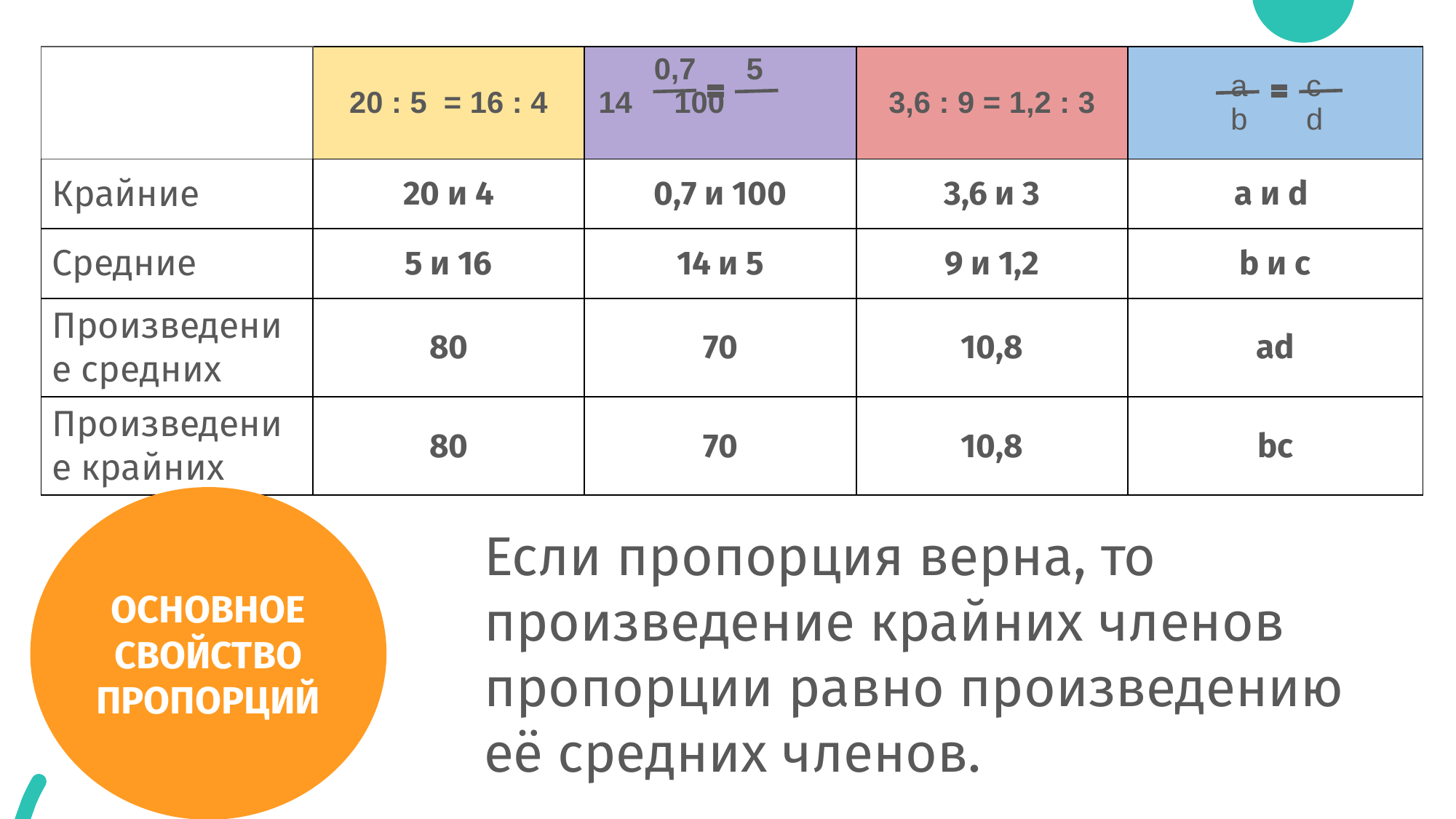

|  | 20 : 5  = 16 : 4 | 0,7 5 14 100 | 3,6 : 9 = 1,2 : 3 | a c b d |
| --- | --- | --- | --- | --- |
| Крайние | 20 и 4 | 0,7 и 100 | 3,6 и 3 | a и d |
| Средние | 5 и 16 | 14 и 5 | 9 и 1,2 | b и c |
| Произведение средних | 80 | 70 | 10,8 | ad |
| Произведение крайних | 80 | 70 | 10,8 | bc |

ОСНОВНОЕ СВОЙСТВО ПРОПОРЦИЙ
Если пропорция верна, то произведение крайних членов пропорции равно произведению её средних членов.